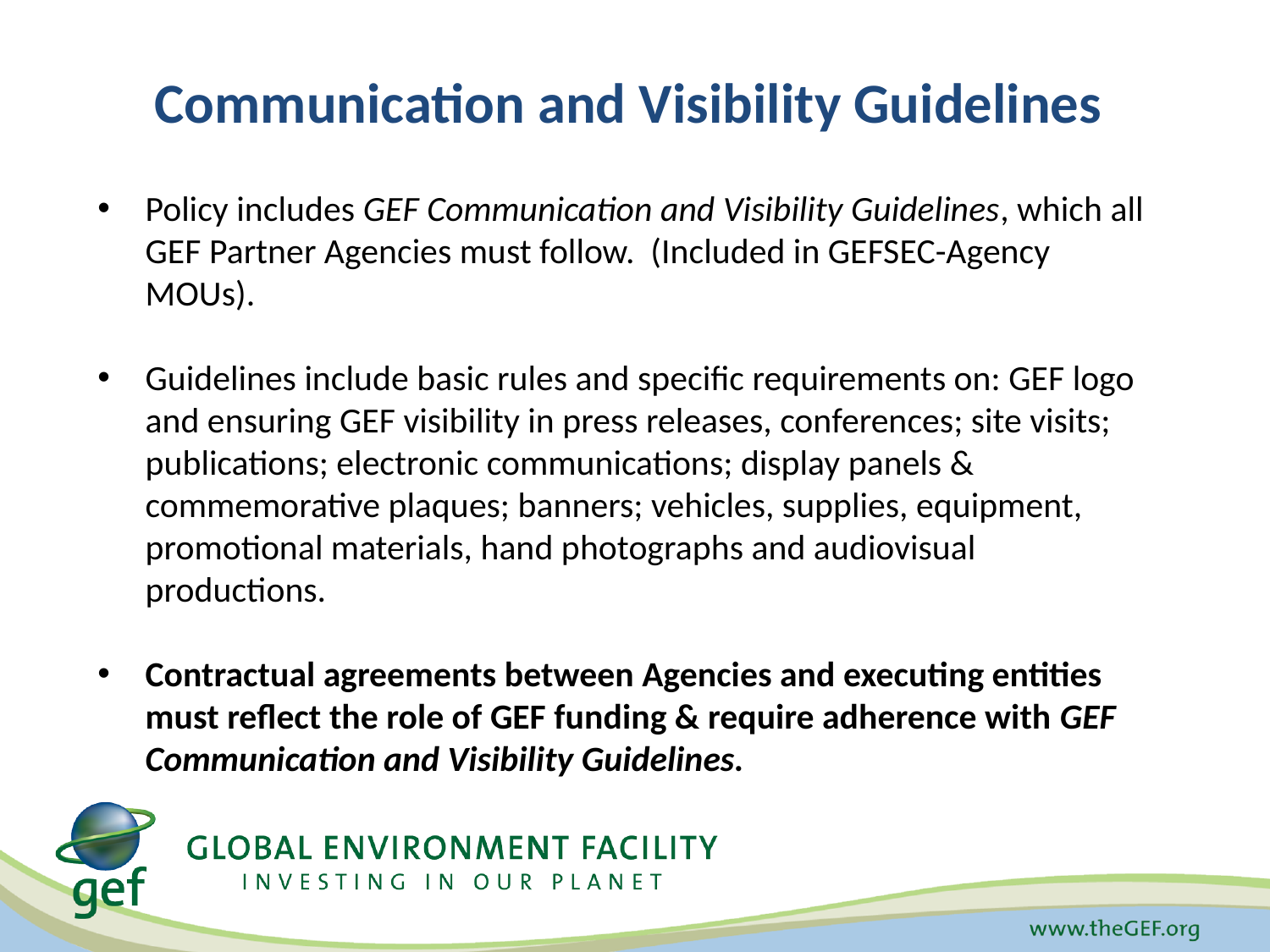

# Communication and Visibility Guidelines

Policy includes GEF Communication and Visibility Guidelines, which all GEF Partner Agencies must follow.  (Included in GEFSEC-Agency MOUs).

Guidelines include basic rules and specific requirements on: GEF logo and ensuring GEF visibility in press releases, conferences; site visits; publications; electronic communications; display panels & commemorative plaques; banners; vehicles, supplies, equipment, promotional materials, hand photographs and audiovisual productions.

Contractual agreements between Agencies and executing entities must reflect the role of GEF funding & require adherence with GEF Communication and Visibility Guidelines.